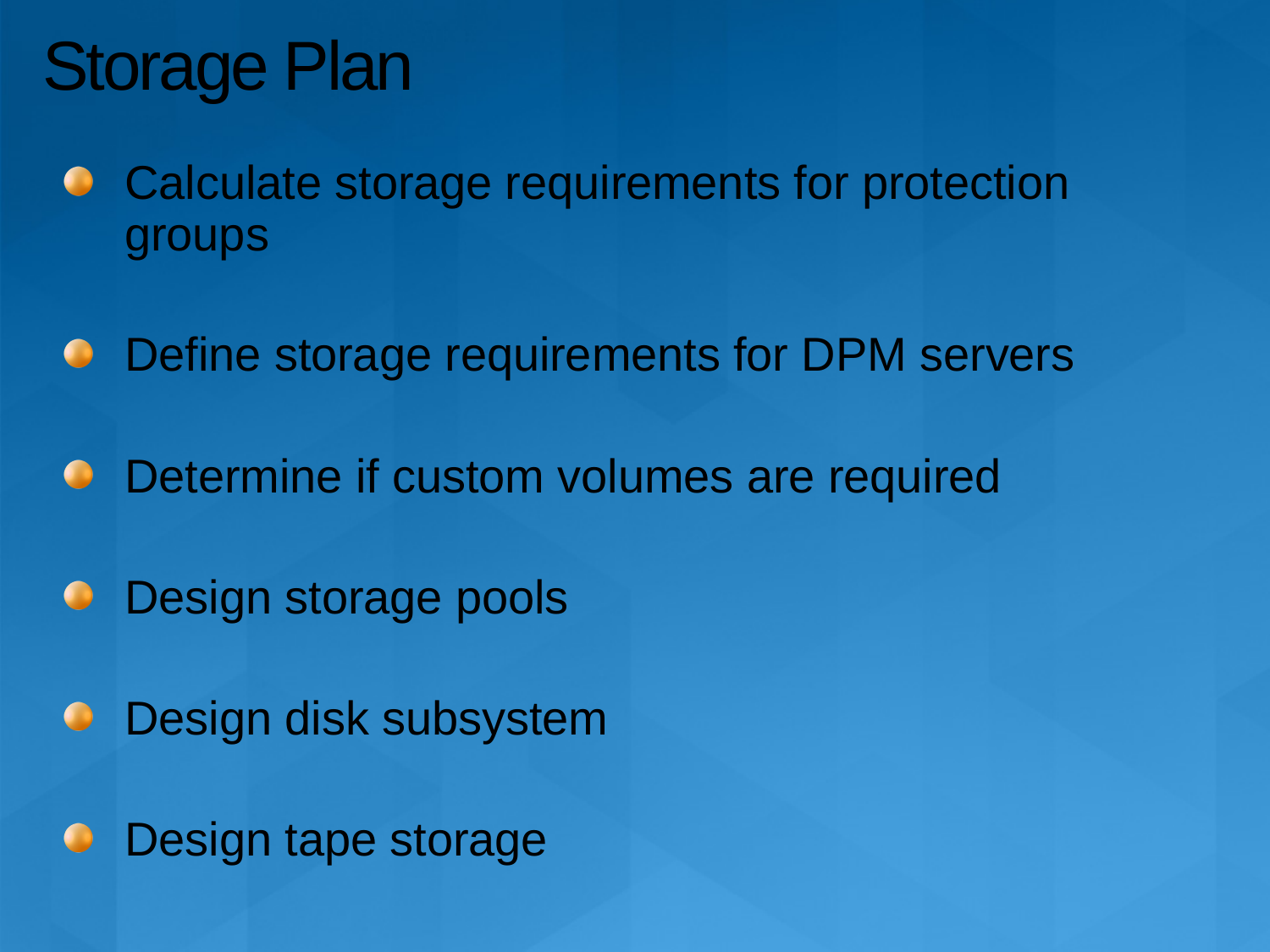

# Storage Plan
Calculate storage requirements for protection groups

Define storage requirements for DPM servers

Determine if custom volumes are required

Design storage pools

Design disk subsystem

Design tape storage